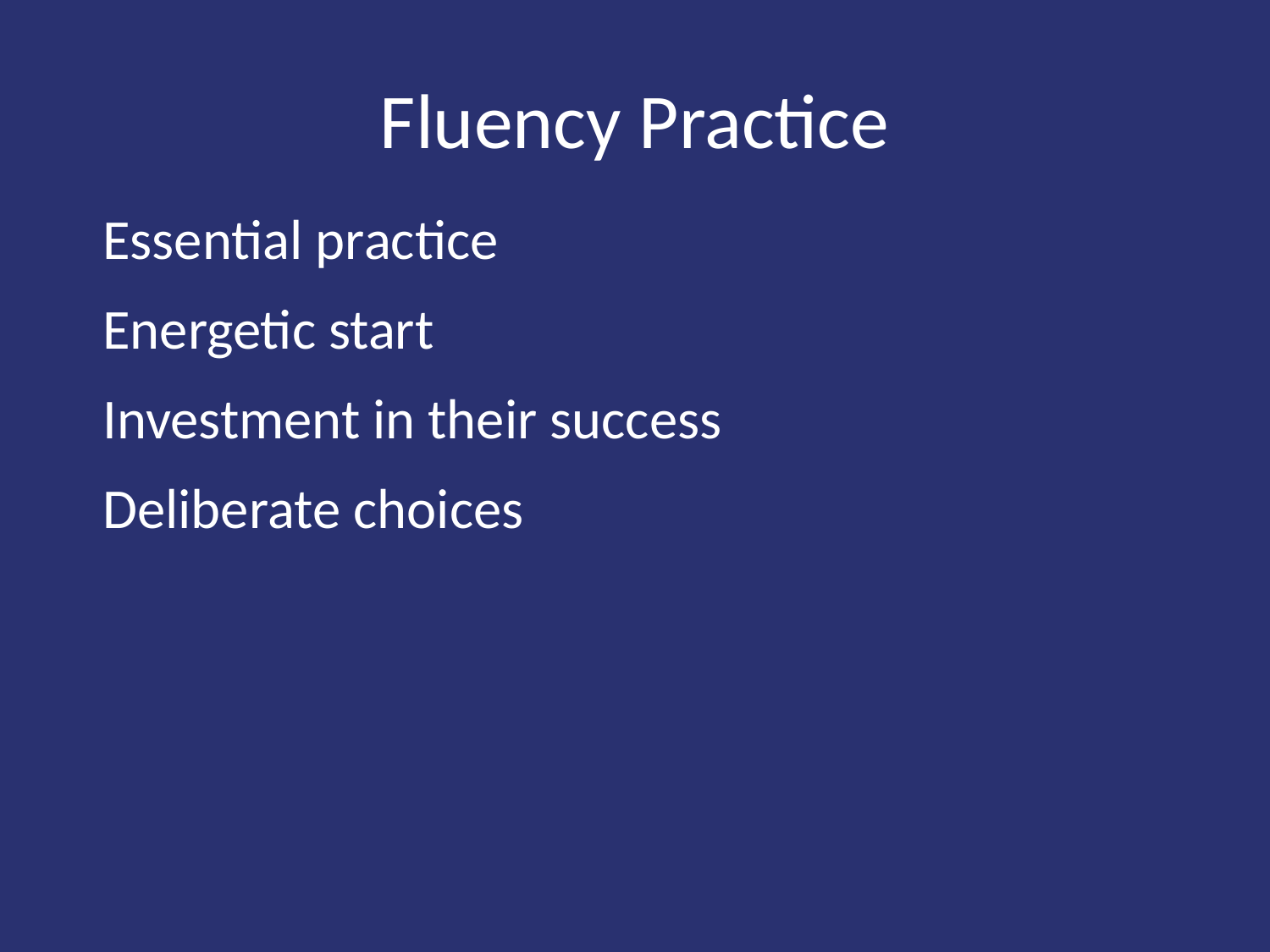

# Fluency Practice
Essential practice
Energetic start
Investment in their success
Deliberate choices